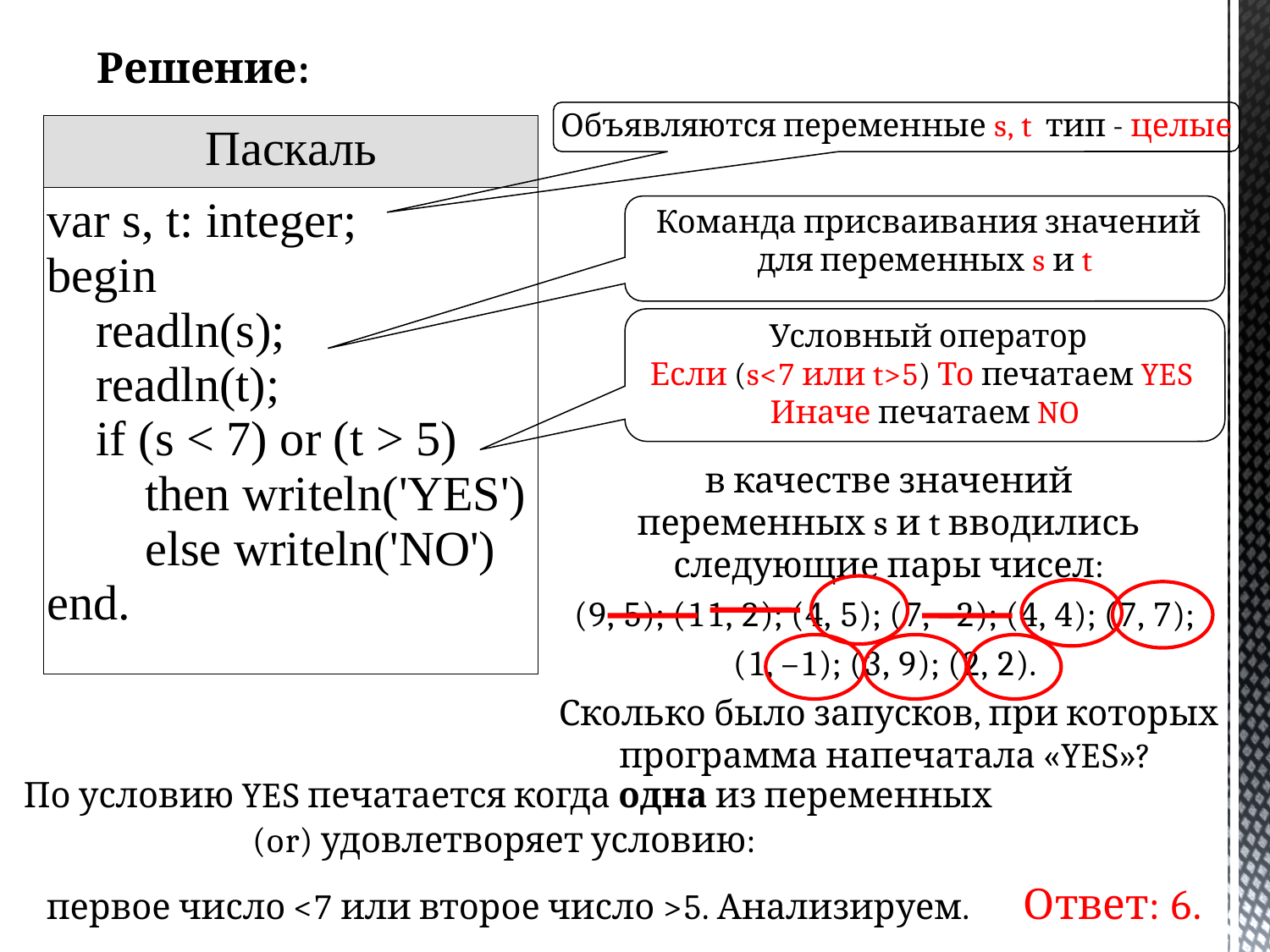

Решение:
Объявляются переменные s, t  тип - целые
| Паскаль |
| --- |
| var s, t: integer; begin     readln(s);     readln(t);     if (s < 7) or (t > 5)         then writeln('YES')         else writeln('NO') end. |
 Команда присваивания значений для переменных s и t

 Условный оператор
Если (s<7 или t>5) То печатаем YES
Иначе печатаем NO
в качестве значений переменных s и t вводились следующие пары чисел:
(9, 5); (11, 2); (4, 5); (7, –2); (4, 4); (7, 7);
(1, –1); (3, 9); (2, 2).
Сколько было запусков, при которых программа напечатала «YES»?

По условию YES печатается когда одна из переменных (or) удовлетворяет условию:
первое число <7 или второе число >5. Анализируем.
Ответ: 6.